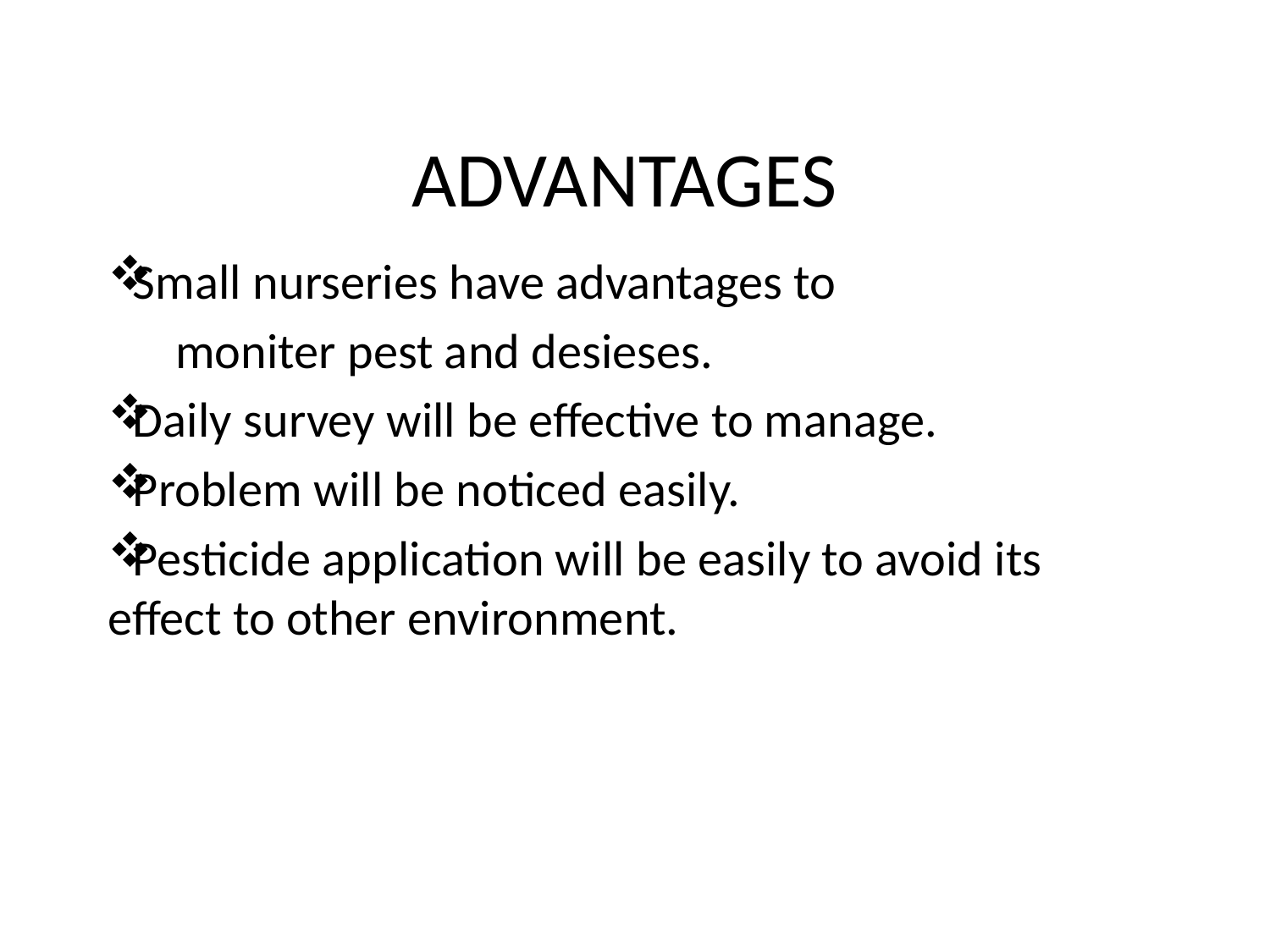

# ADVANTAGES
Small nurseries have advantages to
      moniter pest and desieses.
Daily survey will be effective to manage.
Problem will be noticed easily.
Pesticide application will be easily to avoid its effect to other environment.